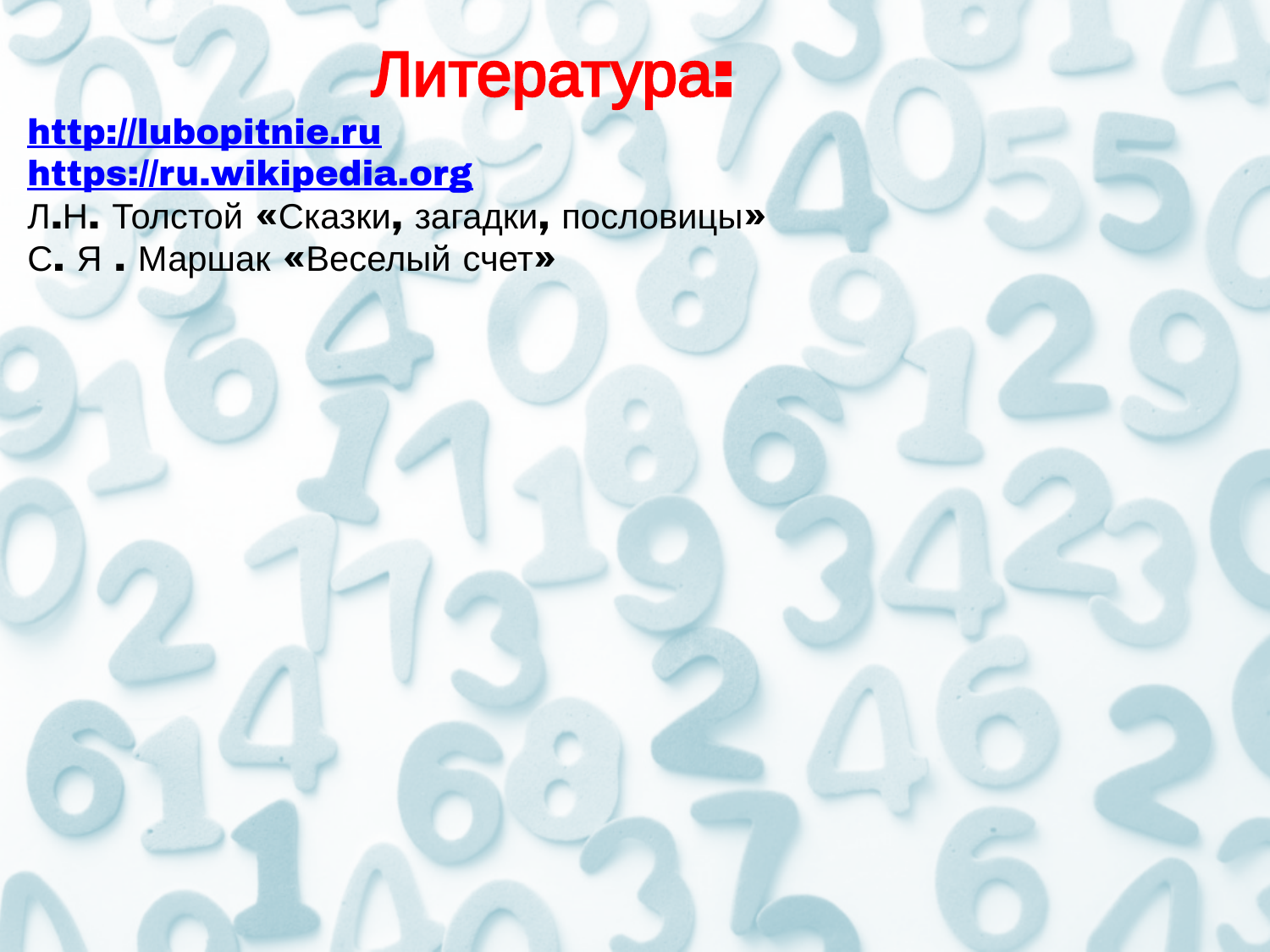

Литература:
http://lubopitnie.ru
https://ru.wikipedia.org
Л.Н. Толстой «Сказки, загадки, пословицы»
С. Я . Маршак «Веселый счет»